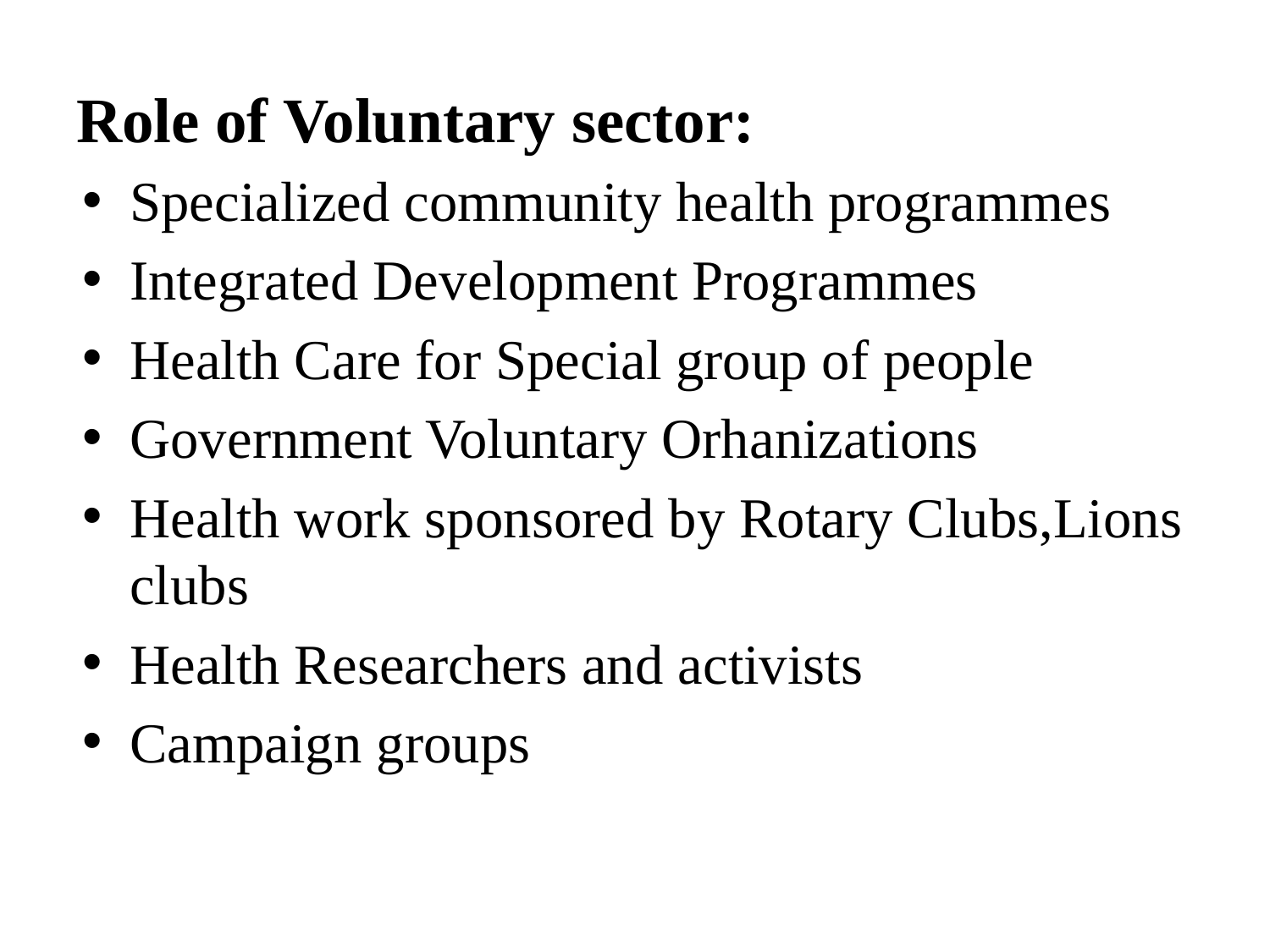

# Role of Voluntary sector:
Specialized community health programmes
Integrated Development Programmes
Health Care for Special group of people
Government Voluntary Orhanizations
Health work sponsored by Rotary Clubs,Lions clubs
Health Researchers and activists
Campaign groups